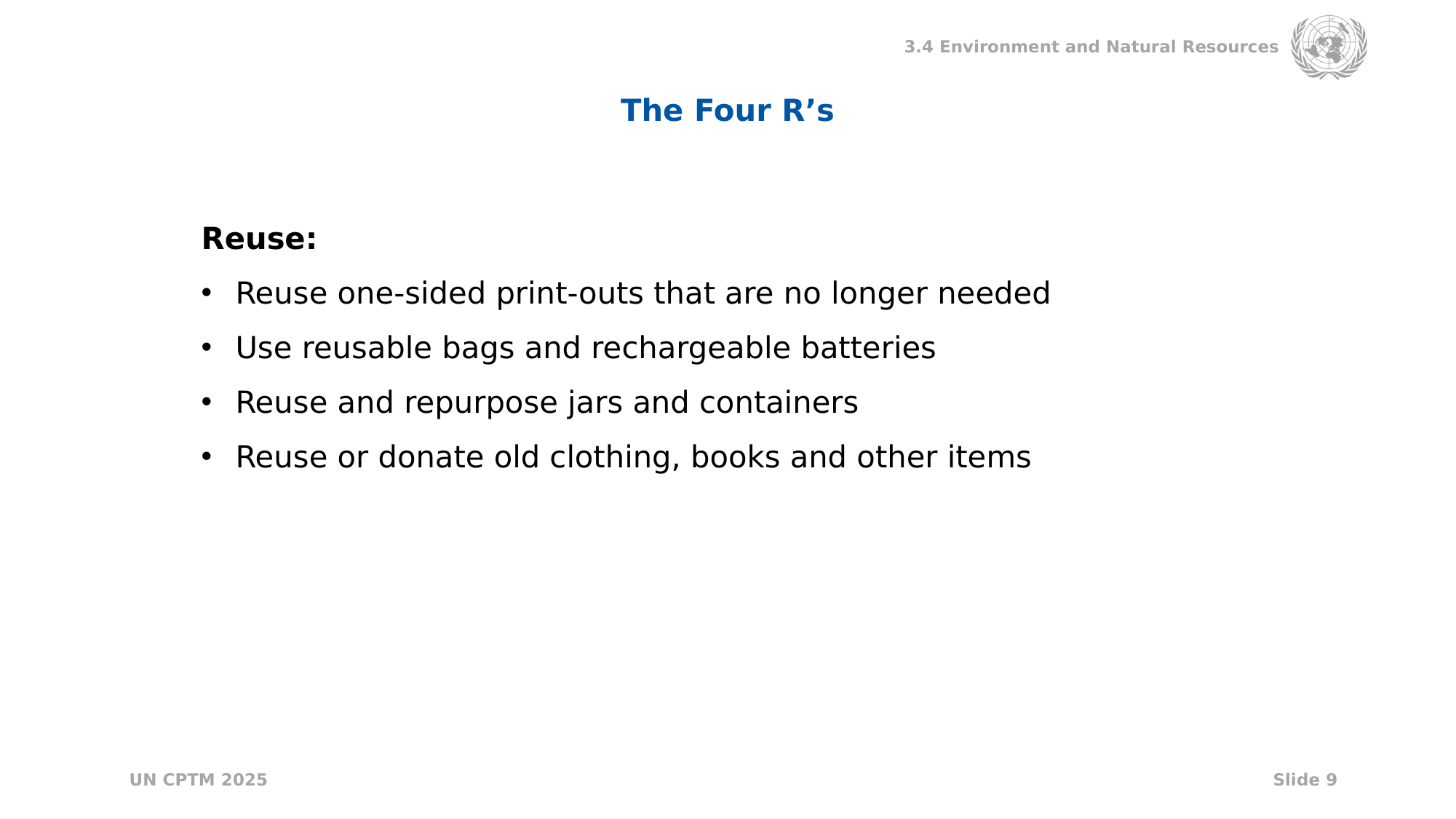

The Four R’s
Reuse:
Reuse one-sided print-outs that are no longer needed
Use reusable bags and rechargeable batteries
Reuse and repurpose jars and containers
Reuse or donate old clothing, books and other items